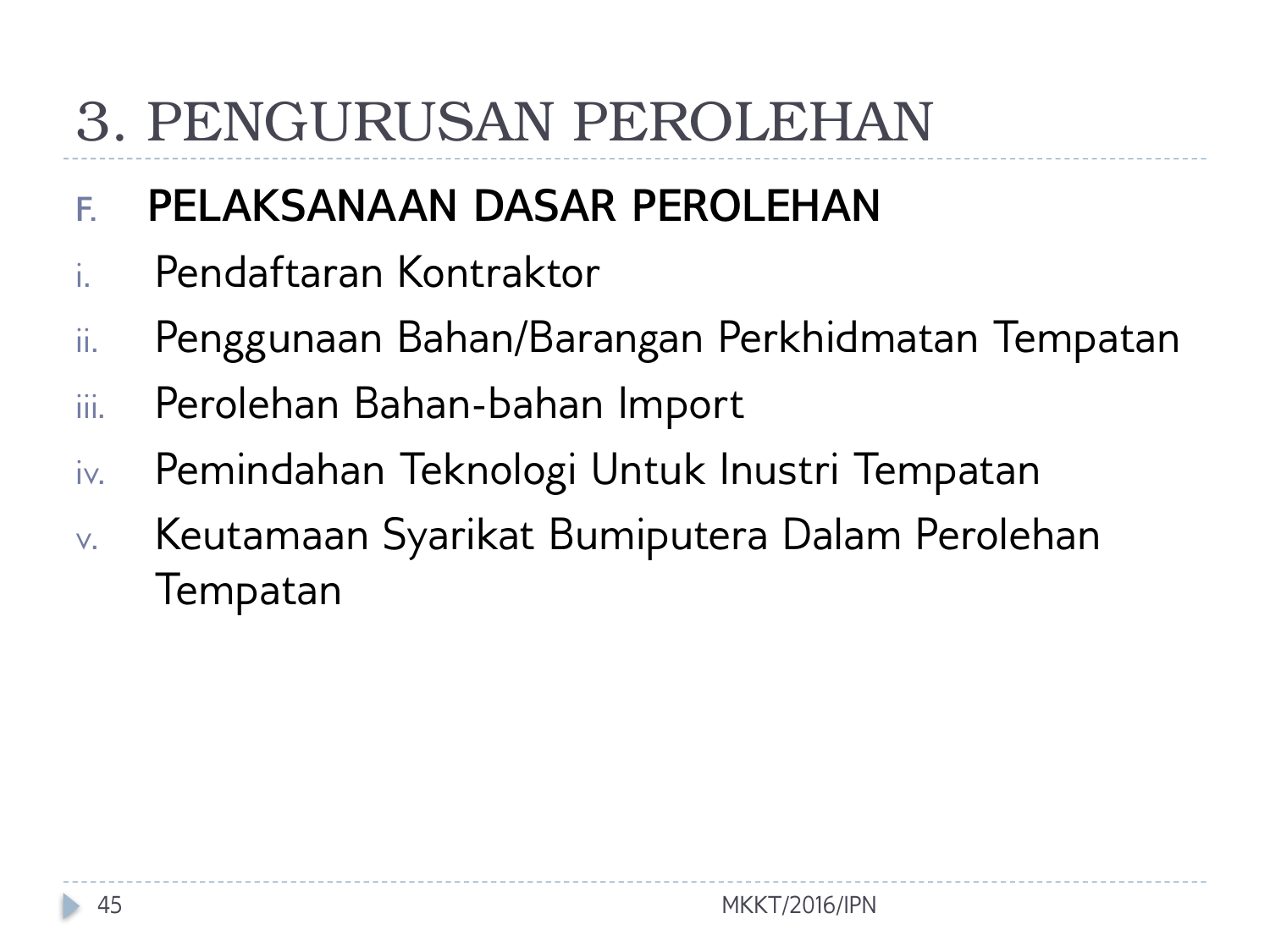

# 3. PENGURUSAN PEROLEHAN
PELAKSANAAN DASAR PEROLEHAN
Pendaftaran Kontraktor
Penggunaan Bahan/Barangan Perkhidmatan Tempatan
Perolehan Bahan-bahan Import
Pemindahan Teknologi Untuk Inustri Tempatan
Keutamaan Syarikat Bumiputera Dalam Perolehan Tempatan
45
MKKT/2016/IPN